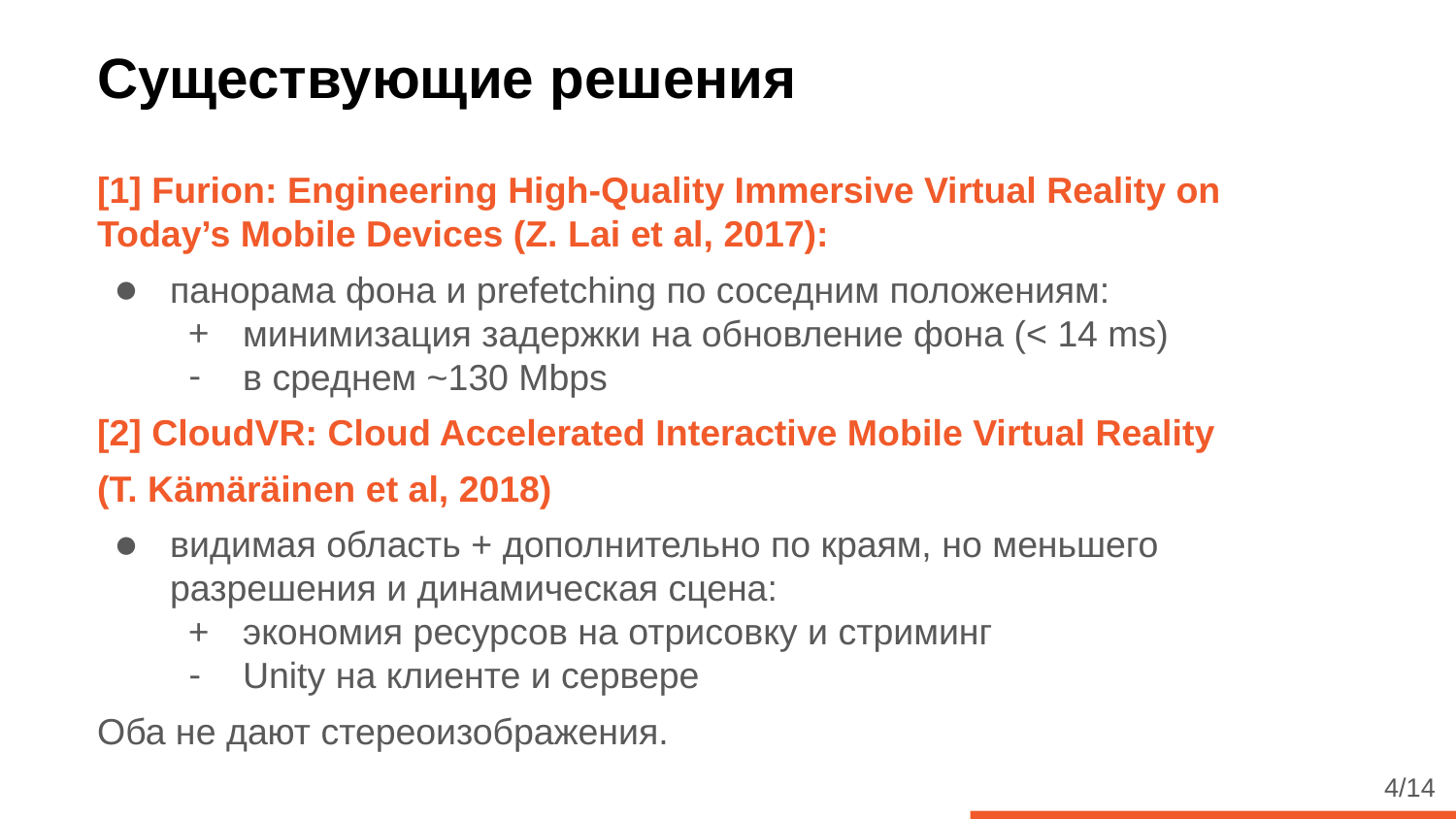

# Существующие решения

[1] Furion: Engineering High-Quality Immersive Virtual Reality on Today’s Mobile Devices (Z. Lai et al, 2017):
панорама фона и prefetching по соседним положениям:
минимизация задержки на обновление фона (< 14 ms)
в среднем ~130 Mbps
[2] CloudVR: Cloud Accelerated Interactive Mobile Virtual Reality
(T. Kämäräinen et al, 2018)
видимая область + дополнительно по краям, но меньшего разрешения и динамическая сцена:
экономия ресурсов на отрисовку и стриминг
Unity на клиенте и сервере
Оба не дают стереоизображения.
4/14